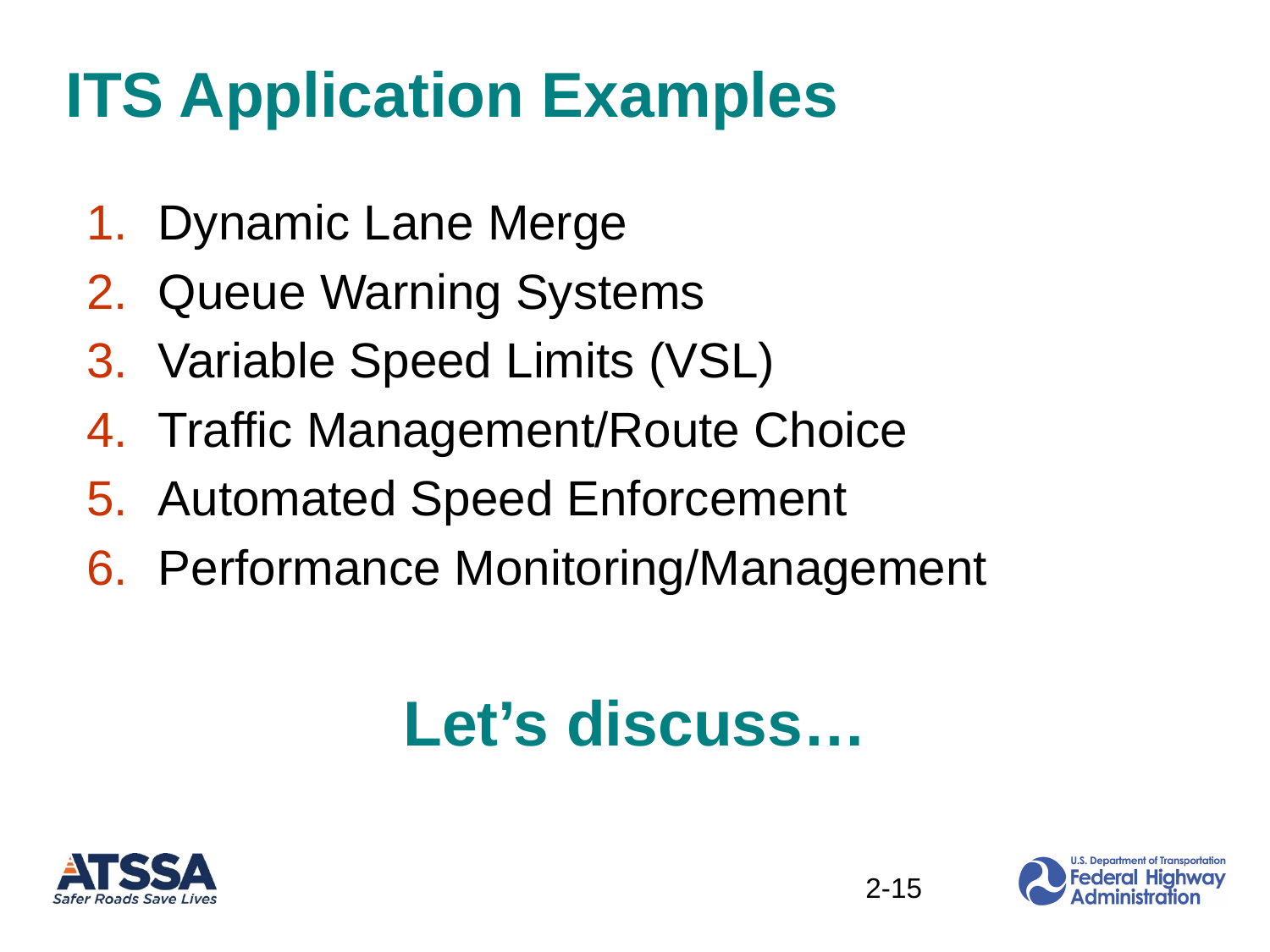

# ITS Application Examples
Dynamic Lane Merge
Queue Warning Systems
Variable Speed Limits (VSL)
Traffic Management/Route Choice
Automated Speed Enforcement
Performance Monitoring/Management
Let’s discuss…